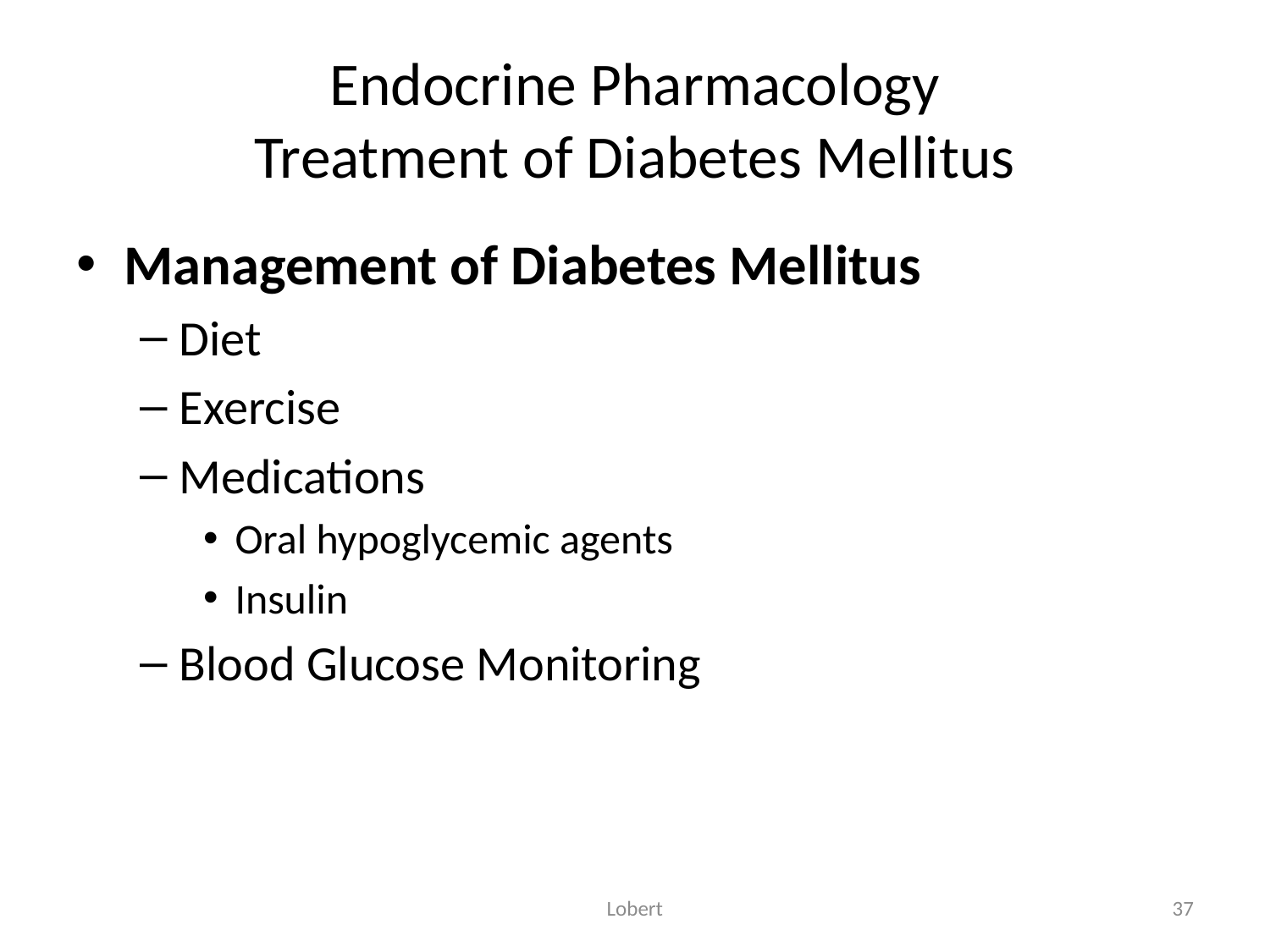

# Endocrine Pharmacology Treatment of Diabetes Mellitus
Management of Diabetes Mellitus
Diet
Exercise
Medications
Oral hypoglycemic agents
Insulin
Blood Glucose Monitoring
Lobert
37